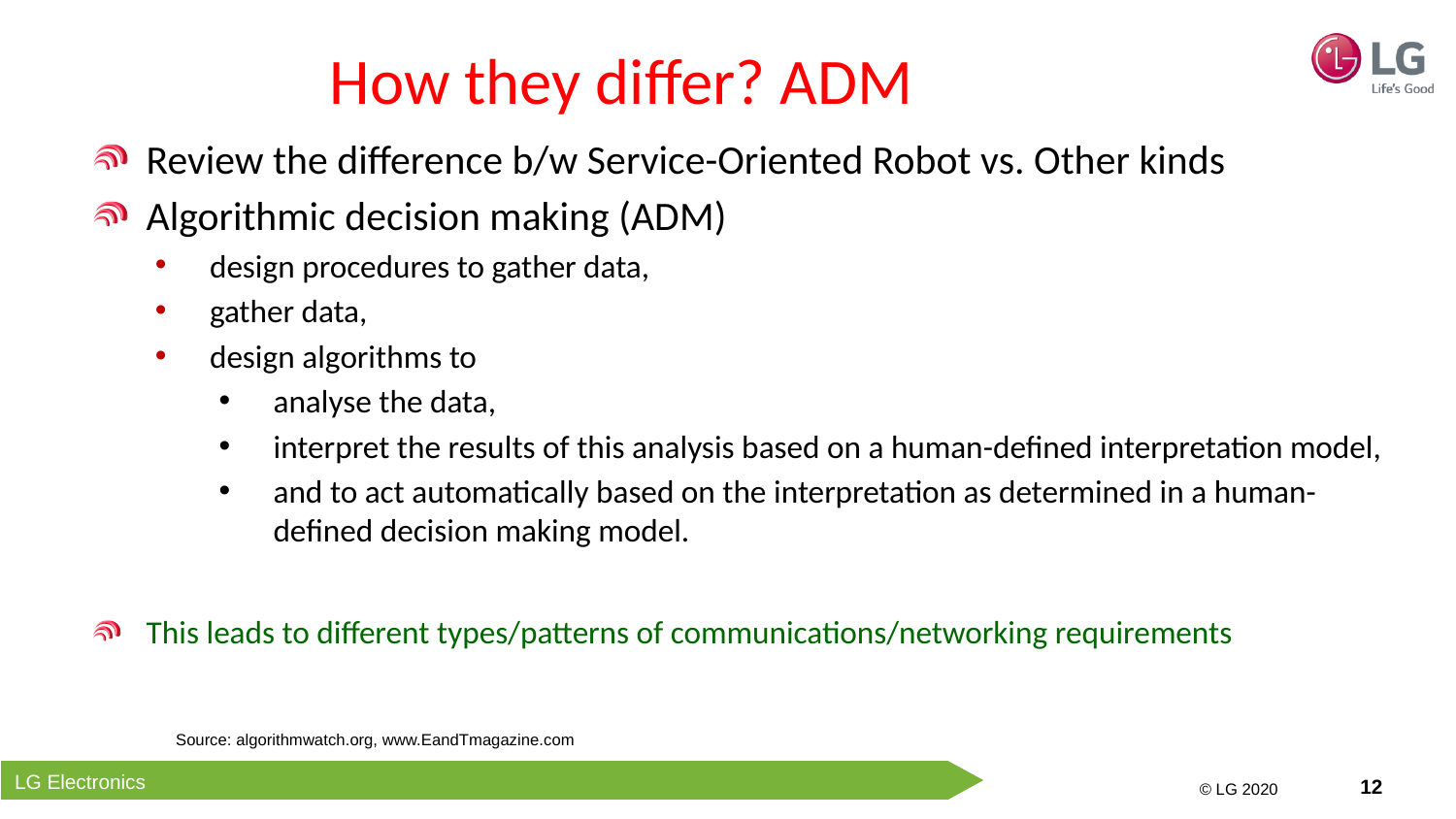

# How they differ? ADM
Review the difference b/w Service-Oriented Robot vs. Other kinds
Algorithmic decision making (ADM)
design procedures to gather data,
gather data,
design algorithms to
analyse the data,
interpret the results of this analysis based on a human-defined interpretation model,
and to act automatically based on the interpretation as determined in a human-defined decision making model.

This leads to different types/patterns of communications/networking requirements

Source: algorithmwatch.org, www.EandTmagazine.com